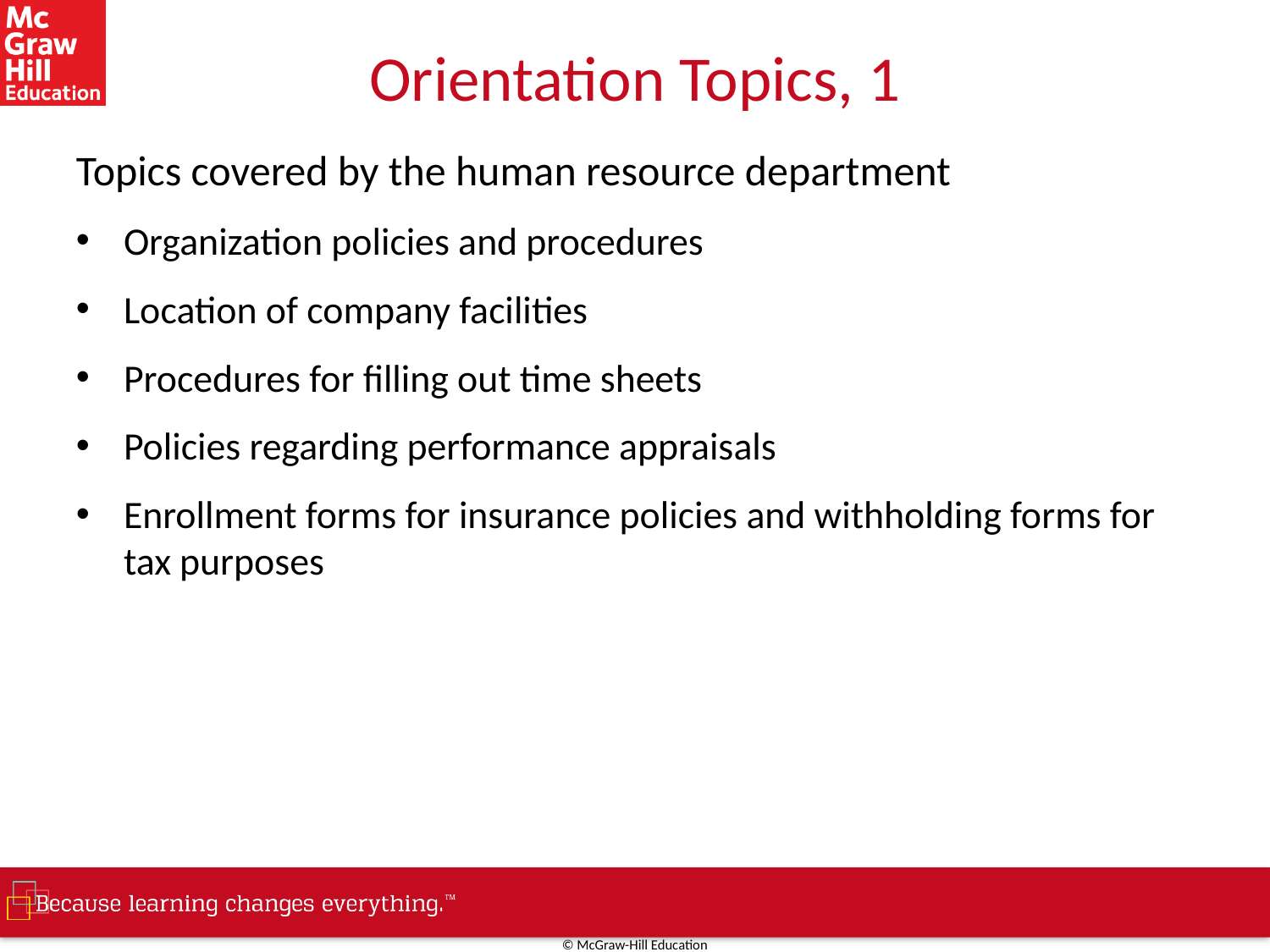

# Orientation Topics, 1
Topics covered by the human resource department
Organization policies and procedures
Location of company facilities
Procedures for filling out time sheets
Policies regarding performance appraisals
Enrollment forms for insurance policies and withholding forms for tax purposes